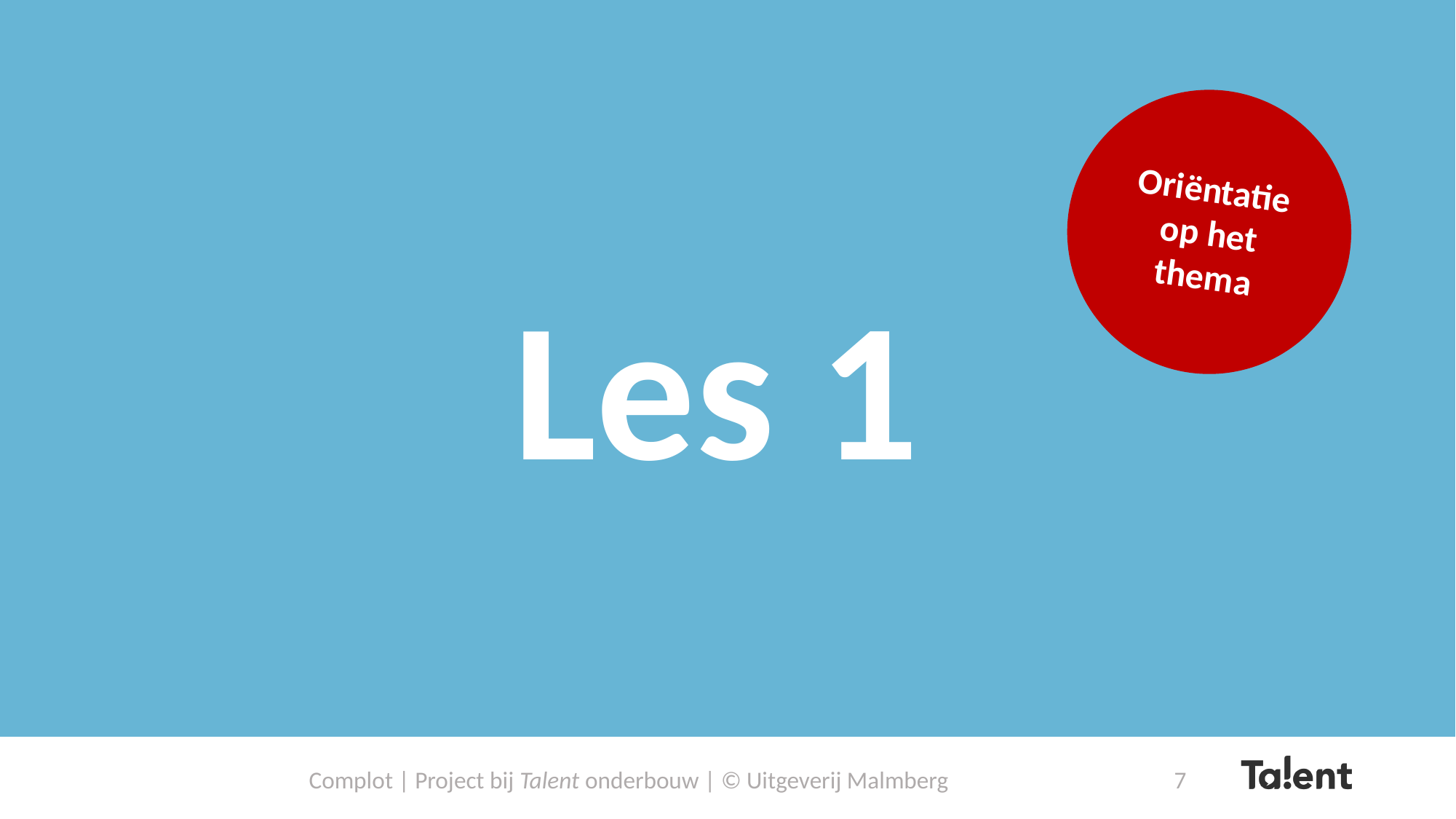

Oriëntatie op het thema
Les 1
Complot | Project bij Talent onderbouw | © Uitgeverij Malmberg
7